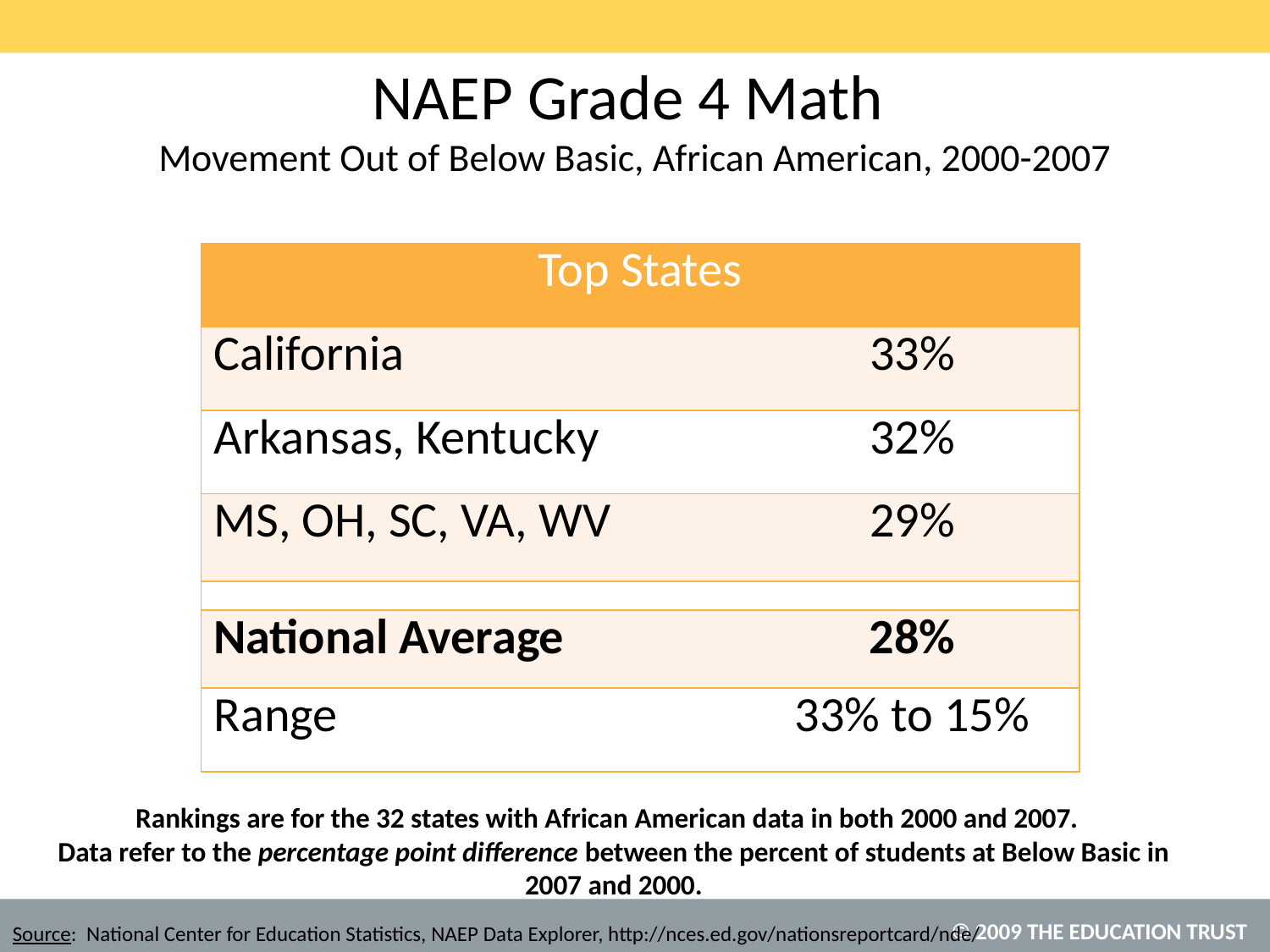

# NAEP Grade 4 Math Movement Out of Below Basic, African American, 2000-2007
| Top States |  |
| --- | --- |
| California | 33% |
| Arkansas, Kentucky | 32% |
| MS, OH, SC, VA, WV | 29% |
|  |  |
| National Average | 28% |
| Range | 33% to 15% |
Rankings are for the 32 states with African American data in both 2000 and 2007.
Data refer to the percentage point difference between the percent of students at Below Basic in 2007 and 2000.
Source:  National Center for Education Statistics, NAEP Data Explorer, http://nces.ed.gov/nationsreportcard/nde/